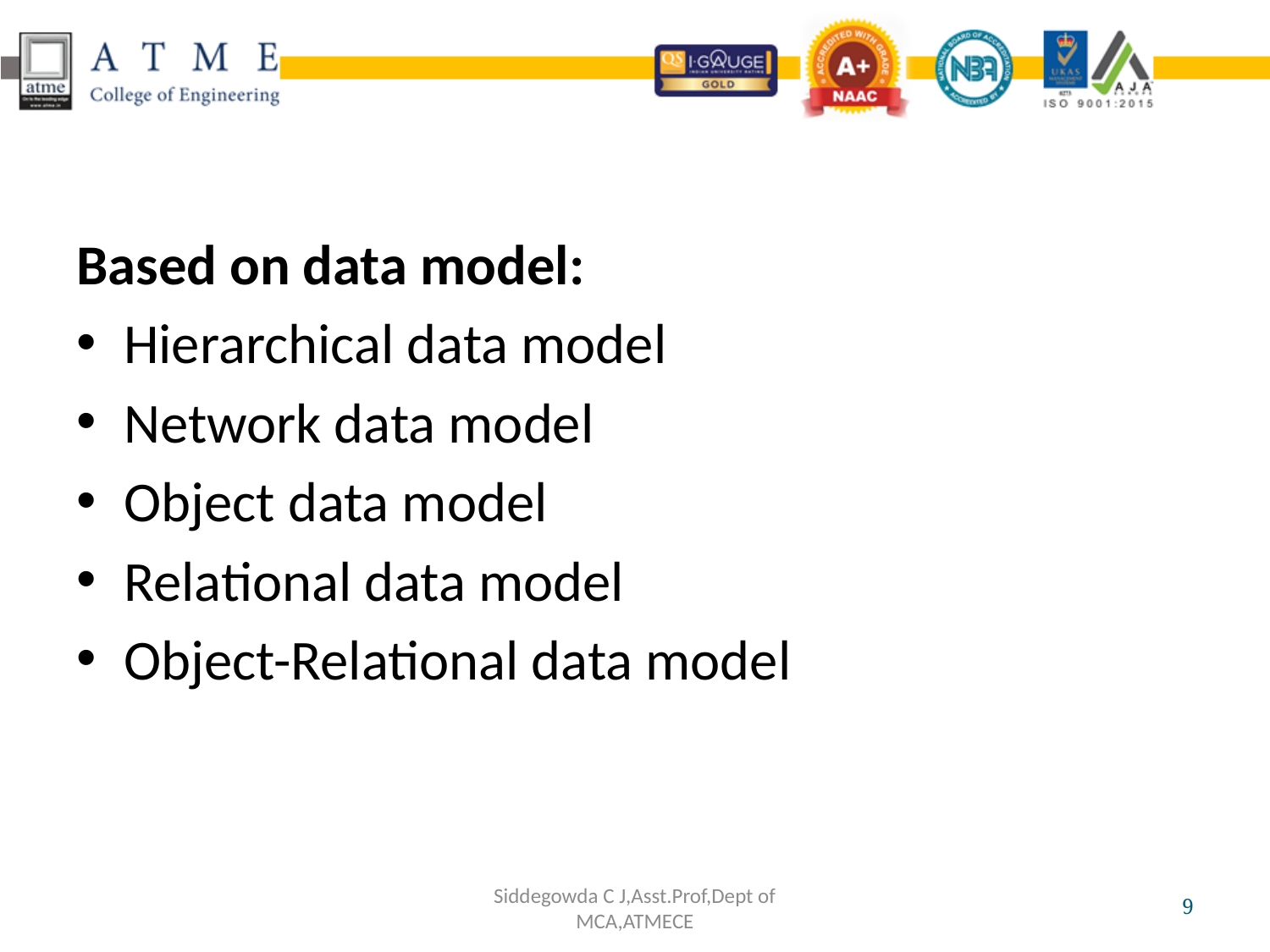

Based on data model:
Hierarchical data model
Network data model
Object data model
Relational data model
Object-Relational data model

Siddegowda C J,Asst.Prof,Dept of MCA,ATMECE
9